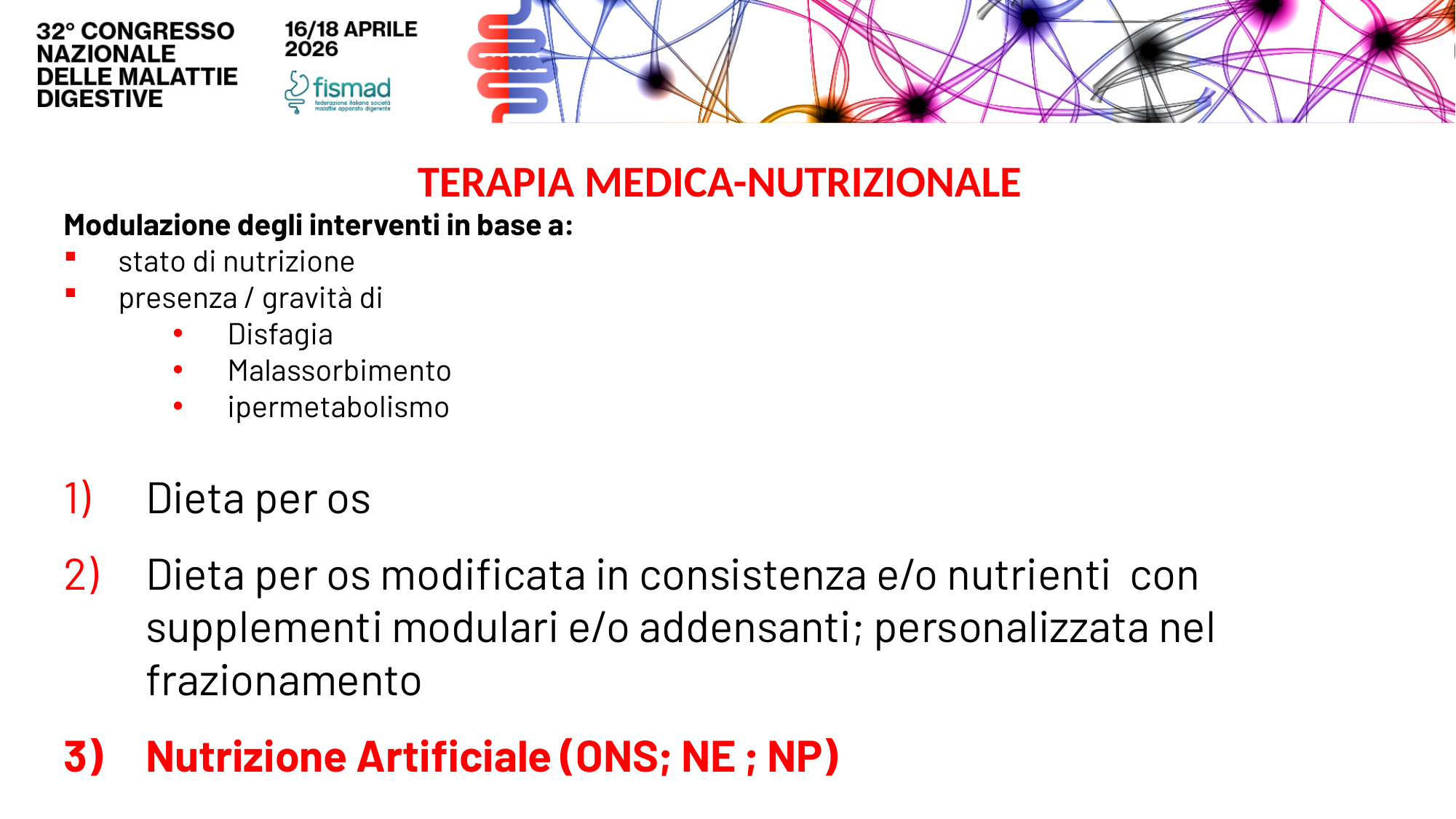

TERAPIA MEDICA-NUTRIZIONALE
Modulazione degli interventi in base a:
stato di nutrizione
presenza / gravità di
Disfagia
Malassorbimento
ipermetabolismo
Dieta per os
Dieta per os modificata in consistenza e/o nutrienti  con supplementi modulari e/o addensanti; personalizzata nel frazionamento
Nutrizione Artificiale (ONS; NE ; NP)